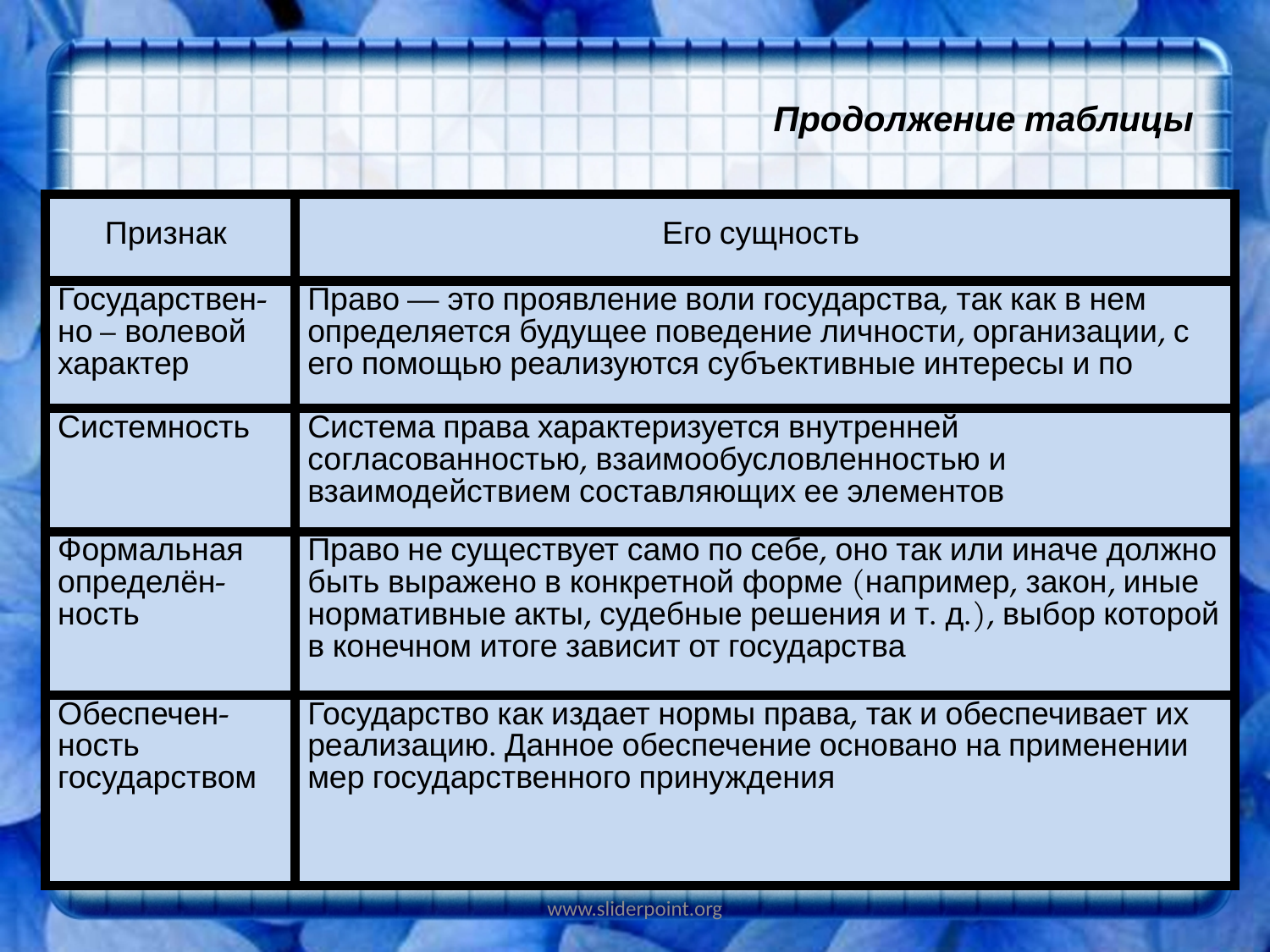

# Продолжение таблицы
| Признак | Его сущность |
| --- | --- |
| Государствен-но – волевой характер | Право — это проявление воли государства, так как в нем определяется будущее поведение личности, организации, с его помощью реализуются субъективные интересы и по |
| Системность | Система права характеризуется внутренней согласованностью, взаимообусловленностью и взаимодействием составляющих ее элементов |
| Формальная определён-ность | Право не существует само по себе, оно так или иначе должно быть выражено в конкретной форме (например, закон, иные нормативные акты, судебные решения и т. д.), выбор которой в конечном итоге зависит от государства |
| Обеспечен-ность государством | Государство как издает нормы права, так и обеспечивает их реализацию. Данное обеспечение основано на применении мер государственного принуждения |
www.sliderpoint.org